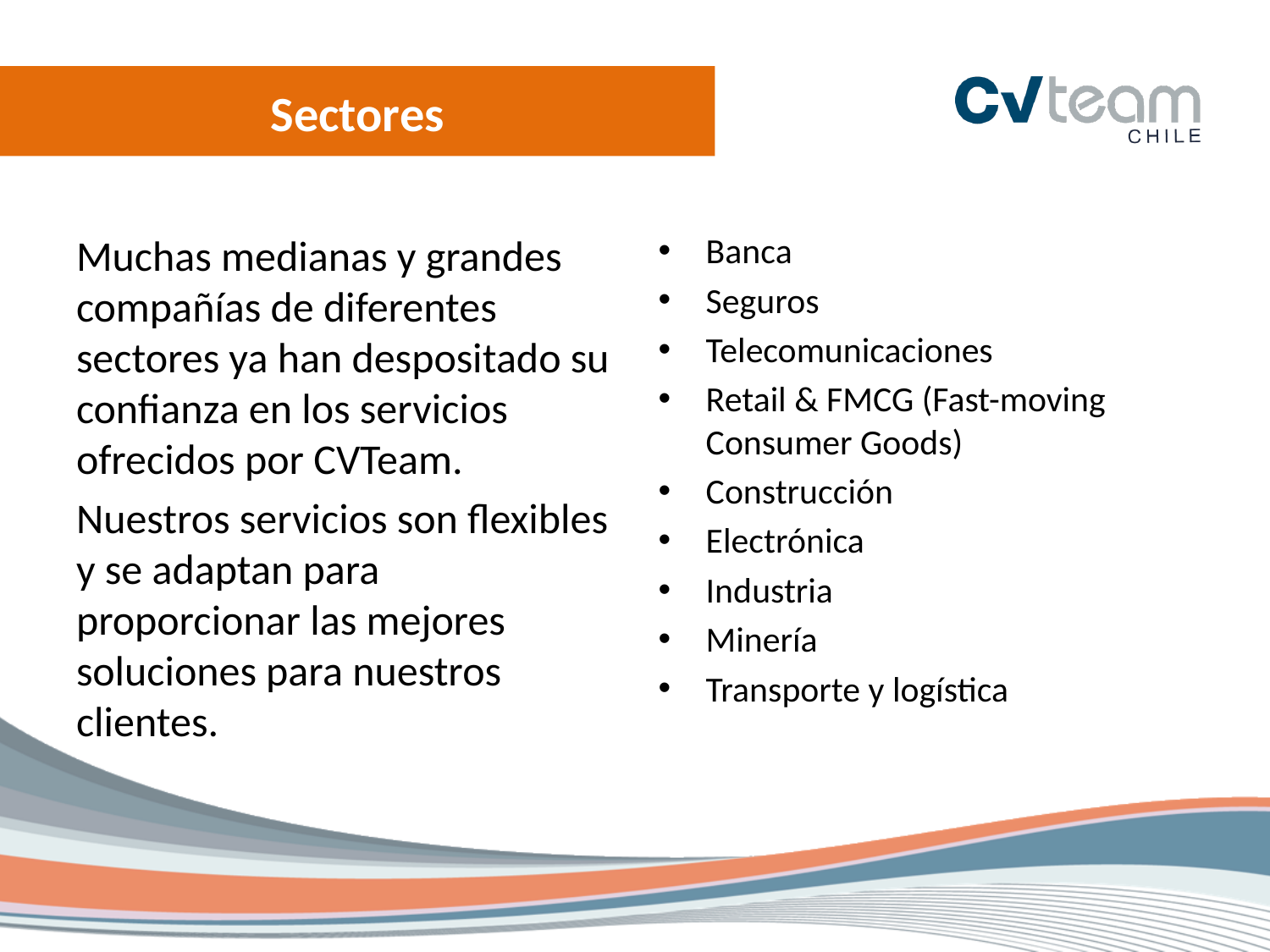

# Sectores
Muchas medianas y grandes compañías de diferentes sectores ya han despositado su confianza en los servicios ofrecidos por CVTeam.
Nuestros servicios son flexibles y se adaptan para proporcionar las mejores soluciones para nuestros clientes.

Banca
Seguros
Telecomunicaciones
Retail & FMCG (Fast-moving Consumer Goods)
Construcción
Electrónica
Industria
Minería
Transporte y logística